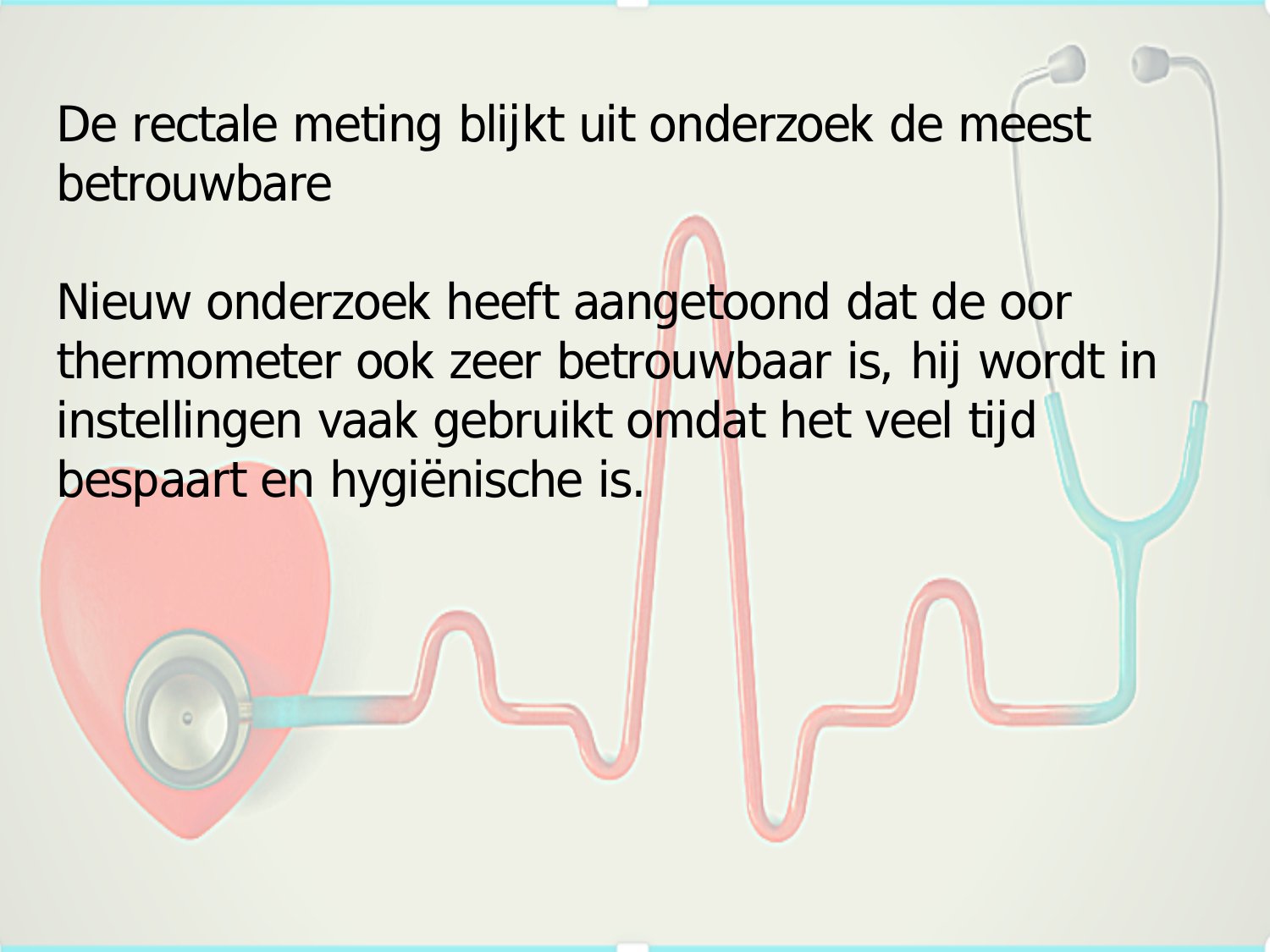

De rectale meting blijkt uit onderzoek de meest betrouwbare

Nieuw onderzoek heeft aangetoond dat de oor thermometer ook zeer betrouwbaar is, hij wordt in instellingen vaak gebruikt omdat het veel tijd bespaart en hygiënische is.